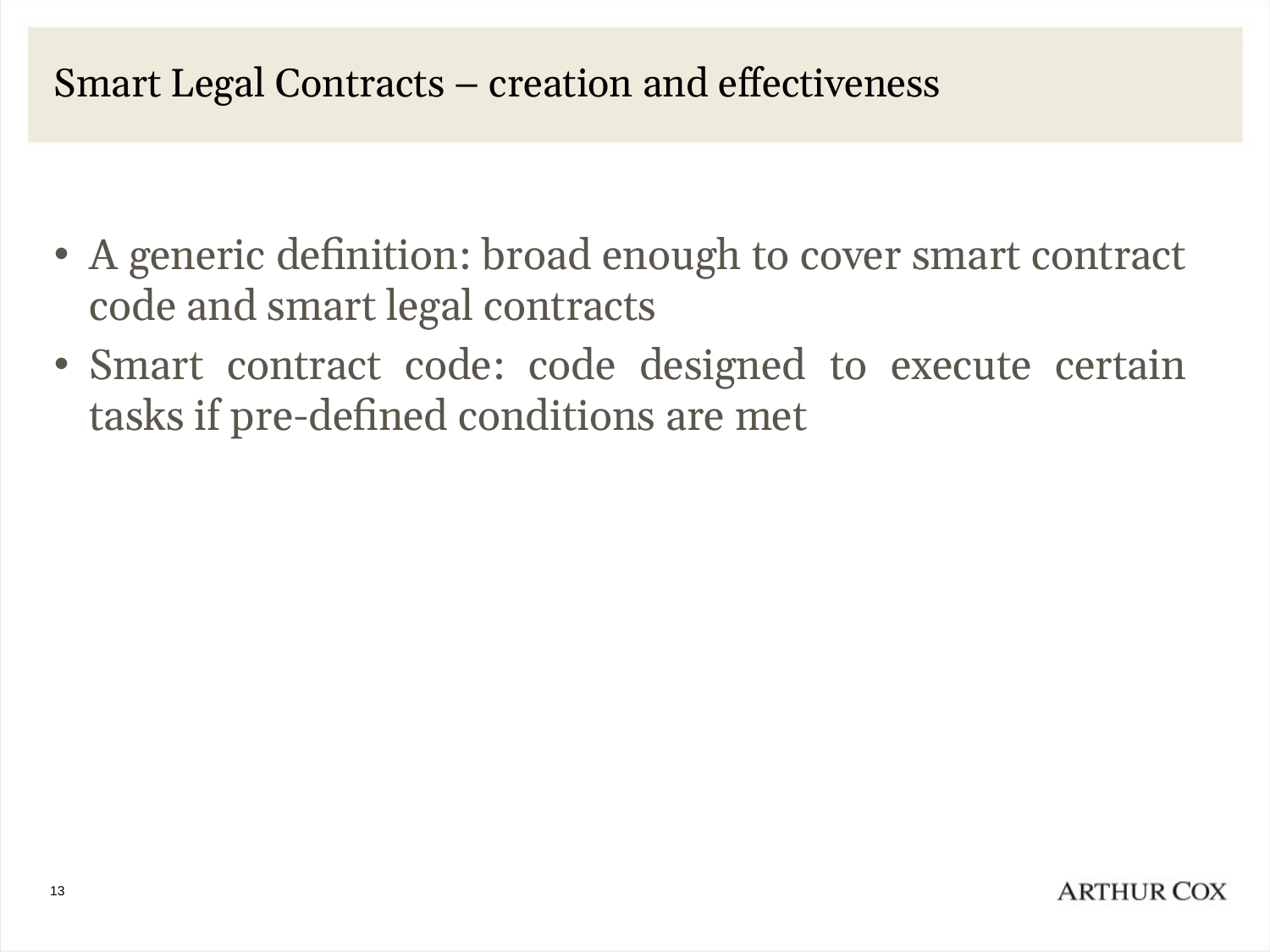

# Smart Legal Contracts – creation and effectiveness
A generic definition: broad enough to cover smart contract code and smart legal contracts
Smart contract code: code designed to execute certain tasks if pre-defined conditions are met
13